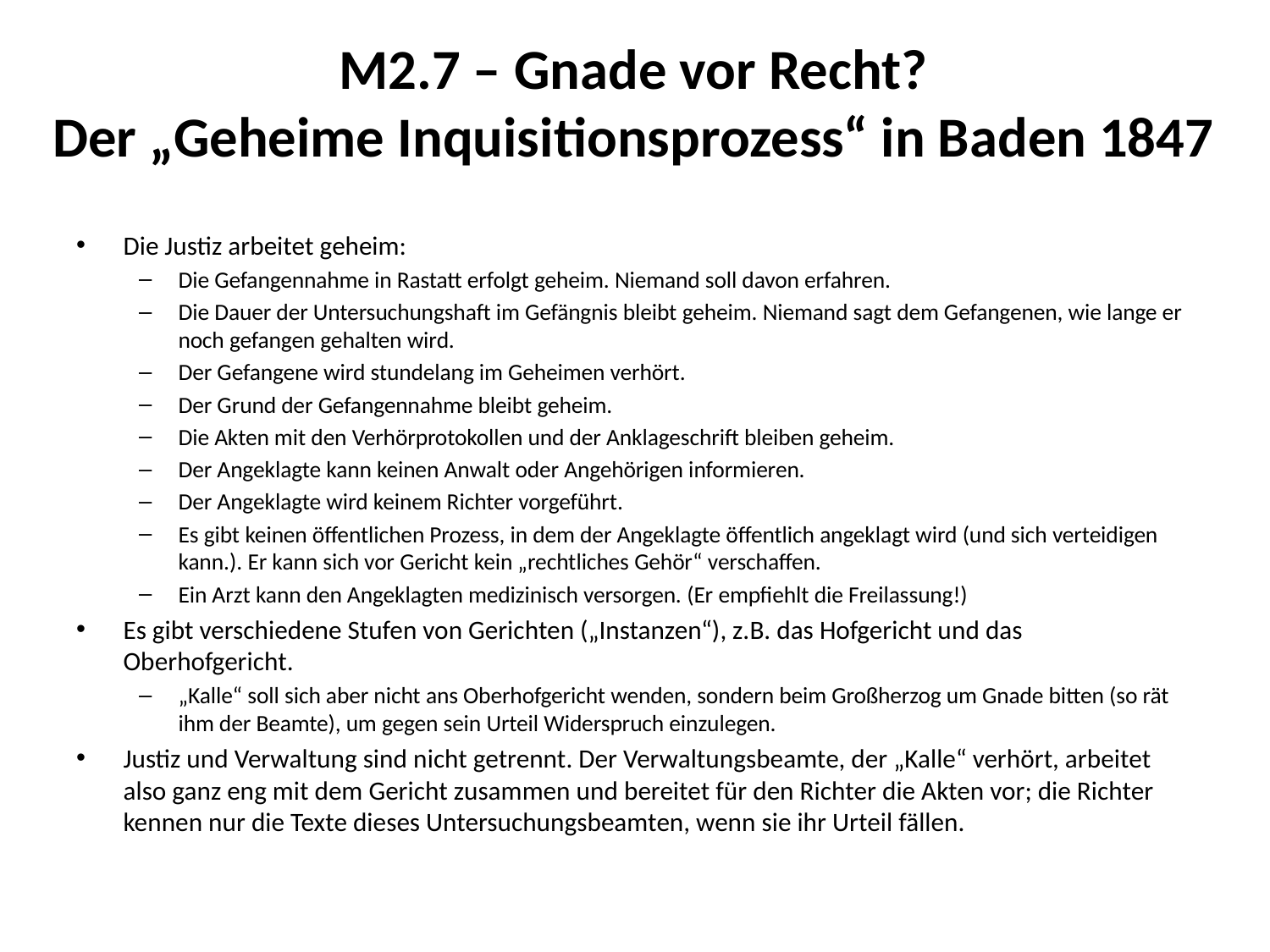

# M2.7 – Gnade vor Recht? Der „Geheime Inquisitionsprozess“ in Baden 1847
Die Justiz arbeitet geheim:
Die Gefangennahme in Rastatt erfolgt geheim. Niemand soll davon erfahren.
Die Dauer der Untersuchungshaft im Gefängnis bleibt geheim. Niemand sagt dem Gefangenen, wie lange er noch gefangen gehalten wird.
Der Gefangene wird stundelang im Geheimen verhört.
Der Grund der Gefangennahme bleibt geheim.
Die Akten mit den Verhörprotokollen und der Anklageschrift bleiben geheim.
Der Angeklagte kann keinen Anwalt oder Angehörigen informieren.
Der Angeklagte wird keinem Richter vorgeführt.
Es gibt keinen öffentlichen Prozess, in dem der Angeklagte öffentlich angeklagt wird (und sich verteidigen kann.). Er kann sich vor Gericht kein „rechtliches Gehör“ verschaffen.
Ein Arzt kann den Angeklagten medizinisch versorgen. (Er empfiehlt die Freilassung!)
Es gibt verschiedene Stufen von Gerichten („Instanzen“), z.B. das Hofgericht und das Oberhofgericht.
„Kalle“ soll sich aber nicht ans Oberhofgericht wenden, sondern beim Großherzog um Gnade bitten (so rät ihm der Beamte), um gegen sein Urteil Widerspruch einzulegen.
Justiz und Verwaltung sind nicht getrennt. Der Verwaltungsbeamte, der „Kalle“ verhört, arbeitet also ganz eng mit dem Gericht zusammen und bereitet für den Richter die Akten vor; die Richter kennen nur die Texte dieses Untersuchungsbeamten, wenn sie ihr Urteil fällen.